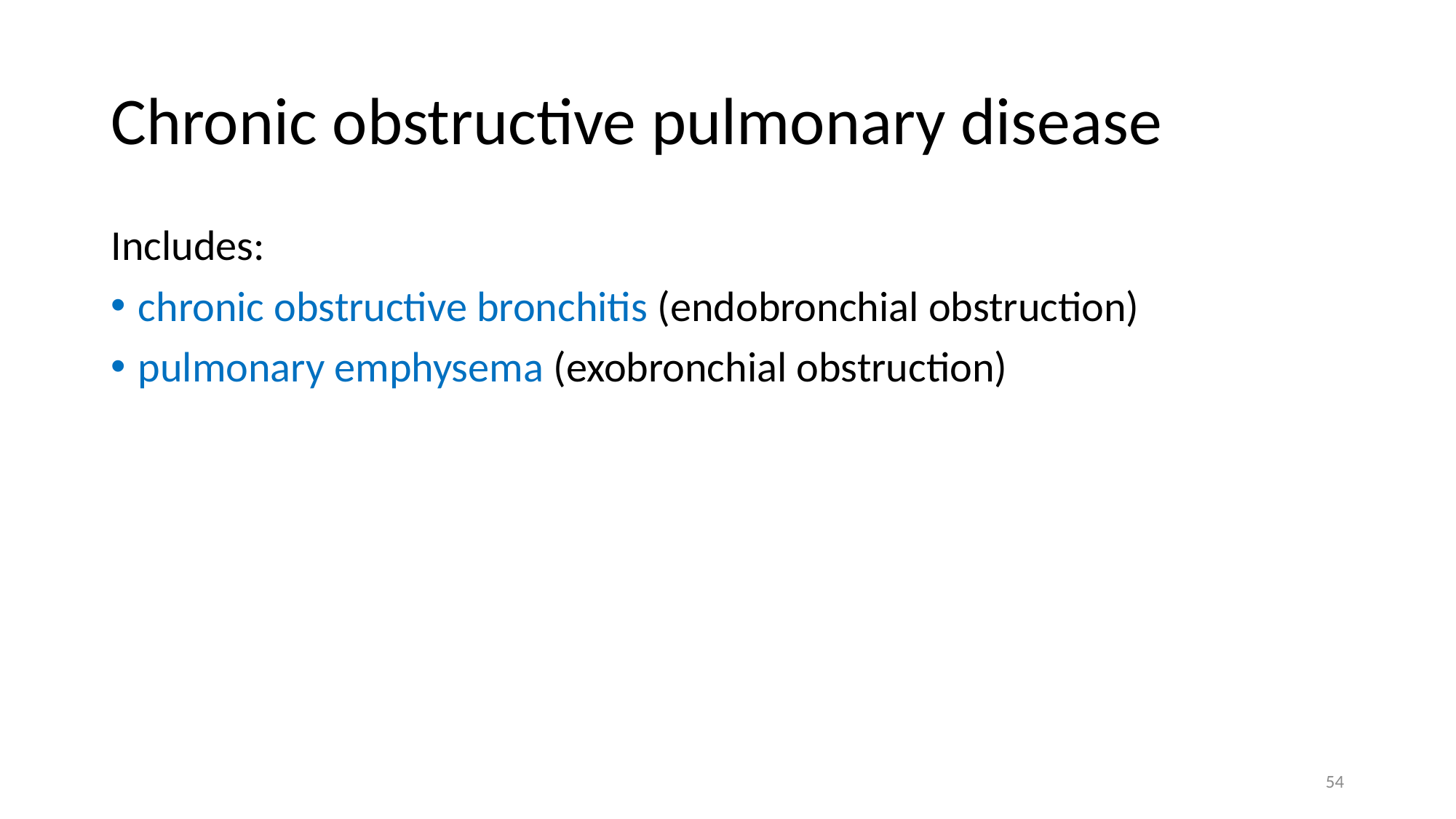

# Chronic obstructive pulmonary disease
Includes:
chronic obstructive bronchitis (endobronchial obstruction)
pulmonary emphysema (exobronchial obstruction)
54